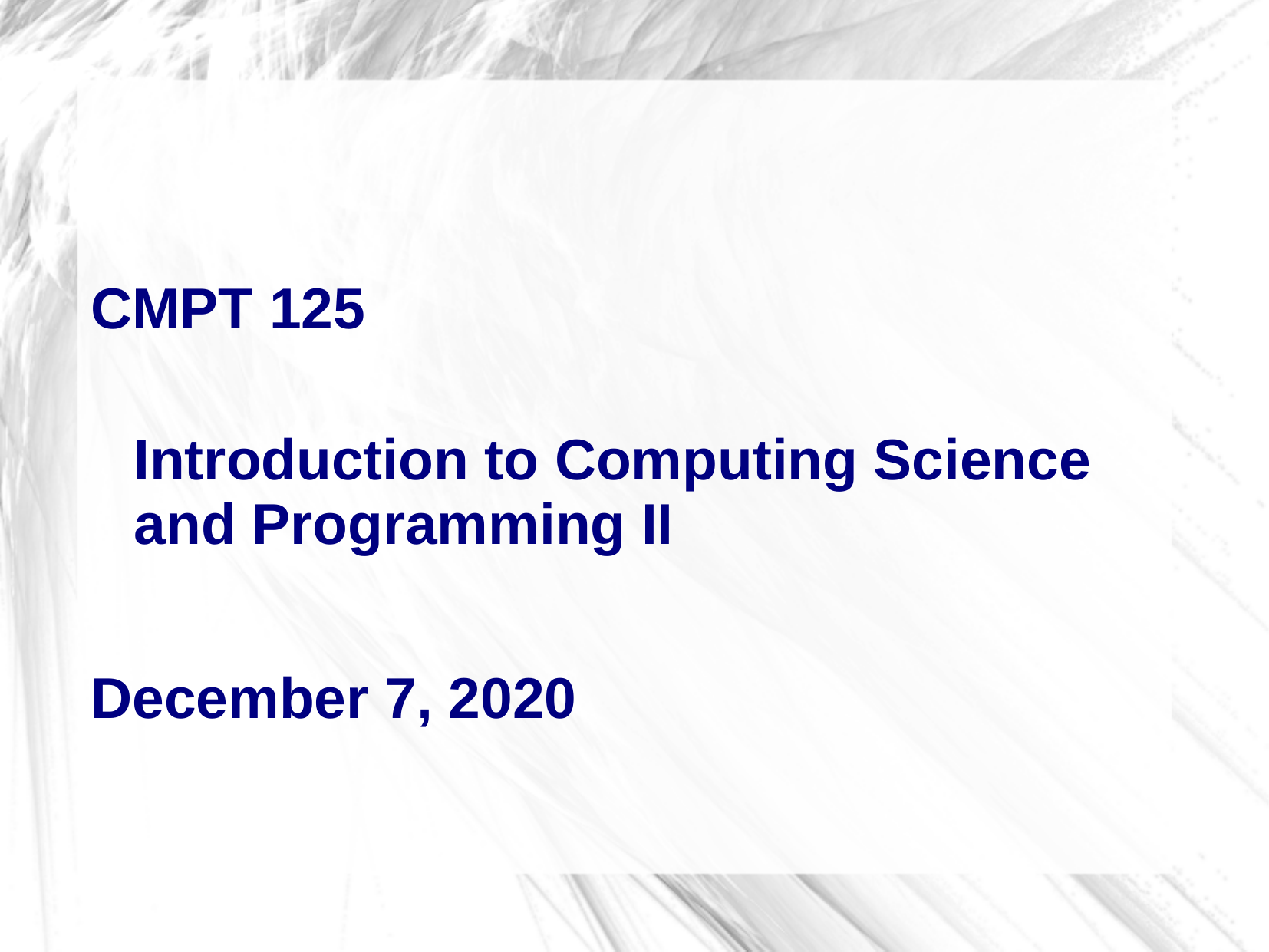

# CMPT 125
Introduction to Computing Science
and Programming II

December 7, 2020